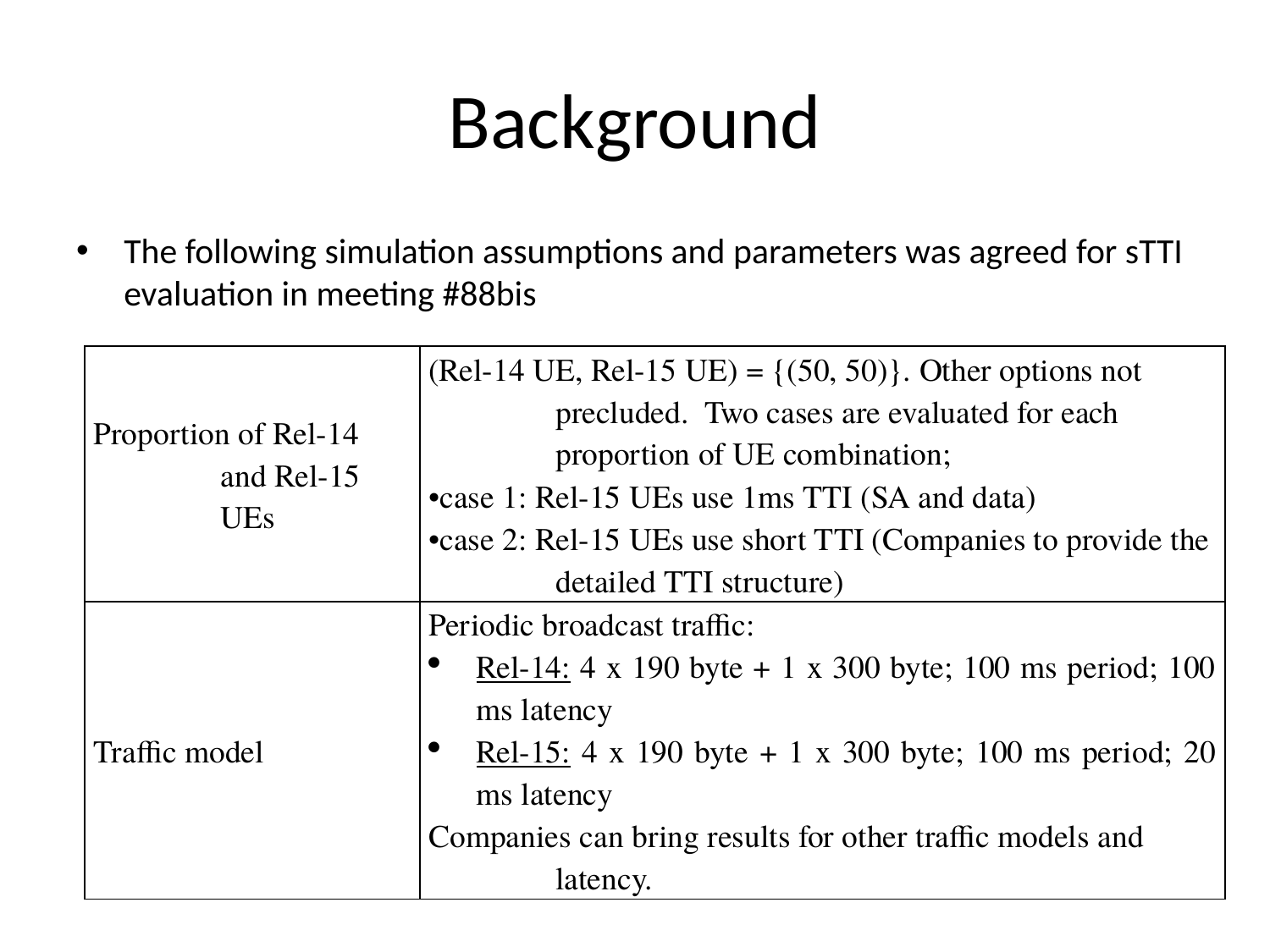

# Background
The following simulation assumptions and parameters was agreed for sTTI evaluation in meeting #88bis

| Proportion of Rel-14 and Rel-15 UEs | (Rel-14 UE, Rel-15 UE) = {(50, 50)}. Other options not precluded. Two cases are evaluated for each proportion of UE combination; •case 1: Rel-15 UEs use 1ms TTI (SA and data) •case 2: Rel-15 UEs use short TTI (Companies to provide the detailed TTI structure) |
| --- | --- |
| Traffic model | Periodic broadcast traffic: Rel-14: 4 x 190 byte + 1 x 300 byte; 100 ms period; 100 ms latency Rel-15: 4 x 190 byte + 1 x 300 byte; 100 ms period; 20 ms latency Companies can bring results for other traffic models and latency. |